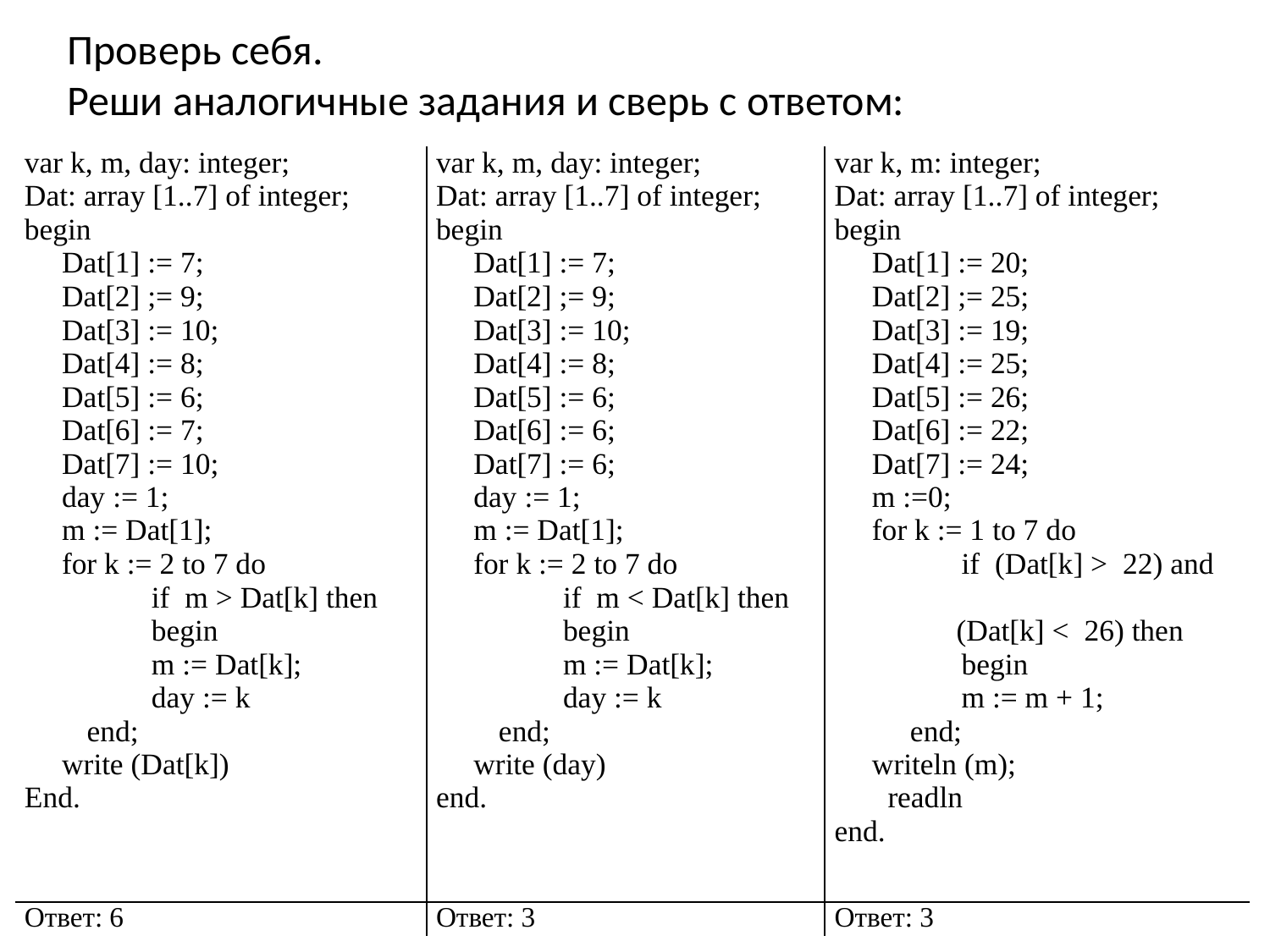

Проверь себя.
Реши аналогичные задания и сверь с ответом:
| var k, m, day: integer; Dat: array [1..7] of integer; begin Dat[1] := 7; Dat[2] ;= 9; Dat[3] := 10; Dat[4] := 8; Dat[5] := 6; Dat[6] := 7; Dat[7] := 10; day := 1; m := Dat[1]; for k := 2 to 7 do if m > Dat[k] then begin m := Dat[k]; day := k end; write (Dat[k]) End. | var k, m, day: integer; Dat: array [1..7] of integer; begin Dat[1] := 7; Dat[2] ;= 9; Dat[3] := 10; Dat[4] := 8; Dat[5] := 6; Dat[6] := 6; Dat[7] := 6; day := 1; m := Dat[1]; for k := 2 to 7 do if m < Dat[k] then begin m := Dat[k]; day := k end; write (day) end. | var k, m: integer; Dat: array [1..7] of integer; begin Dat[1] := 20; Dat[2] ;= 25; Dat[3] := 19; Dat[4] := 25; Dat[5] := 26; Dat[6] := 22; Dat[7] := 24; m :=0; for k := 1 to 7 do if (Dat[k] > 22) and (Dat[k] < 26) then begin m := m + 1; end; writeln (m); readln end. |
| --- | --- | --- |
| Ответ: 6 | Ответ: 3 | Ответ: 3 |